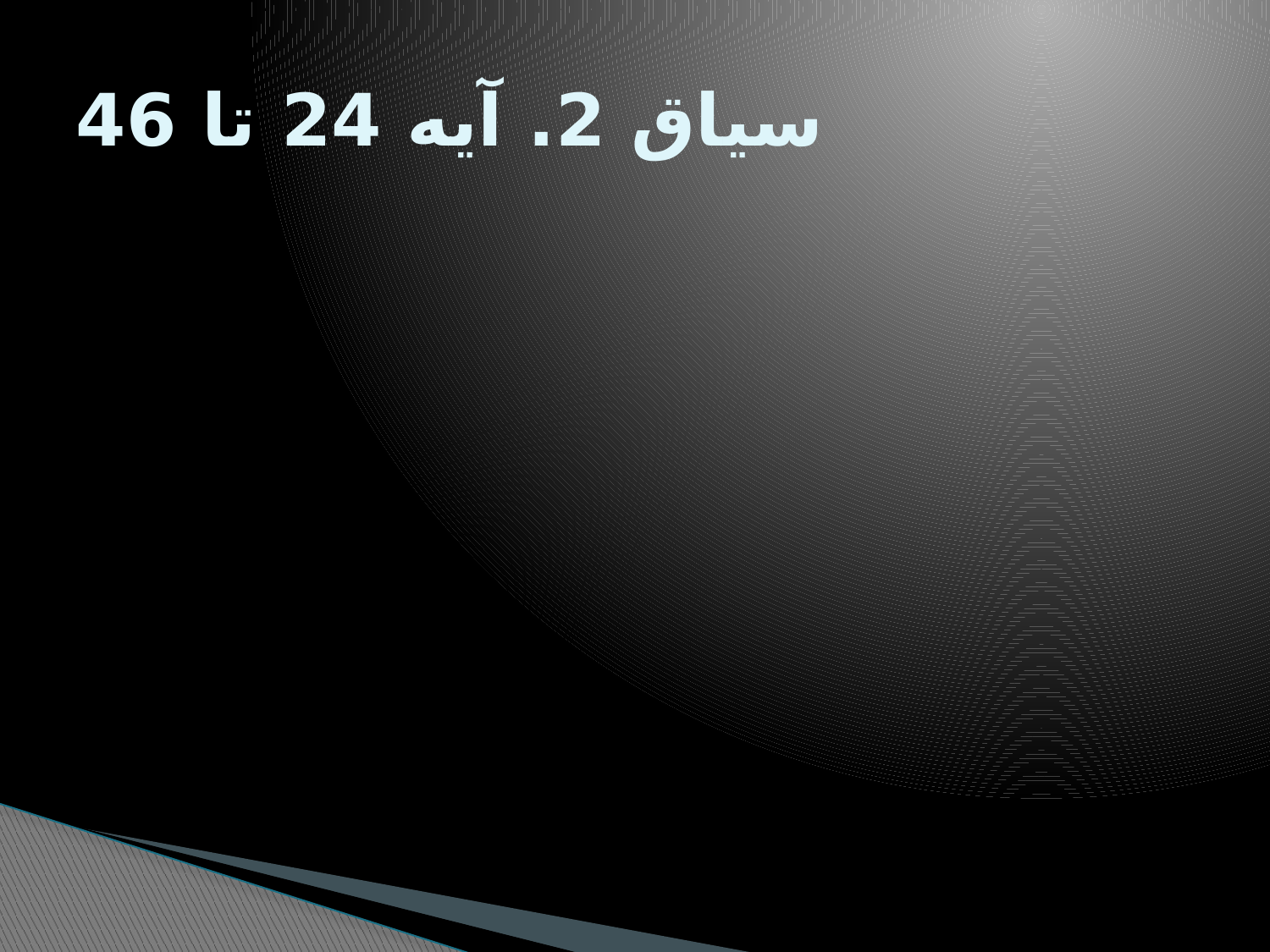

# سیاق 2. آیه 24 تا 46